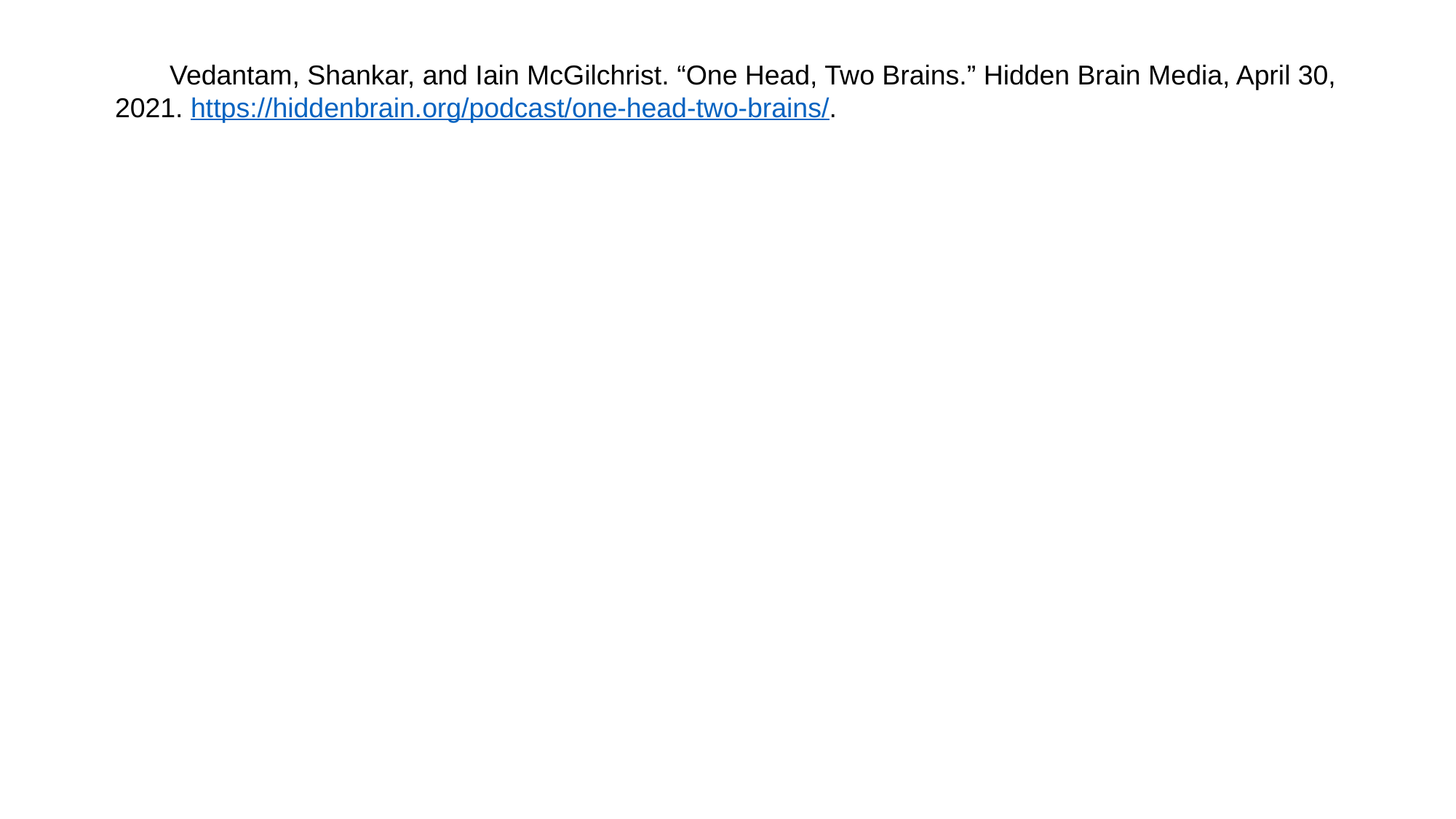

Vedantam, Shankar, and Iain McGilchrist. “One Head, Two Brains.” Hidden Brain Media, April 30, 2021. https://hiddenbrain.org/podcast/one-head-two-brains/.